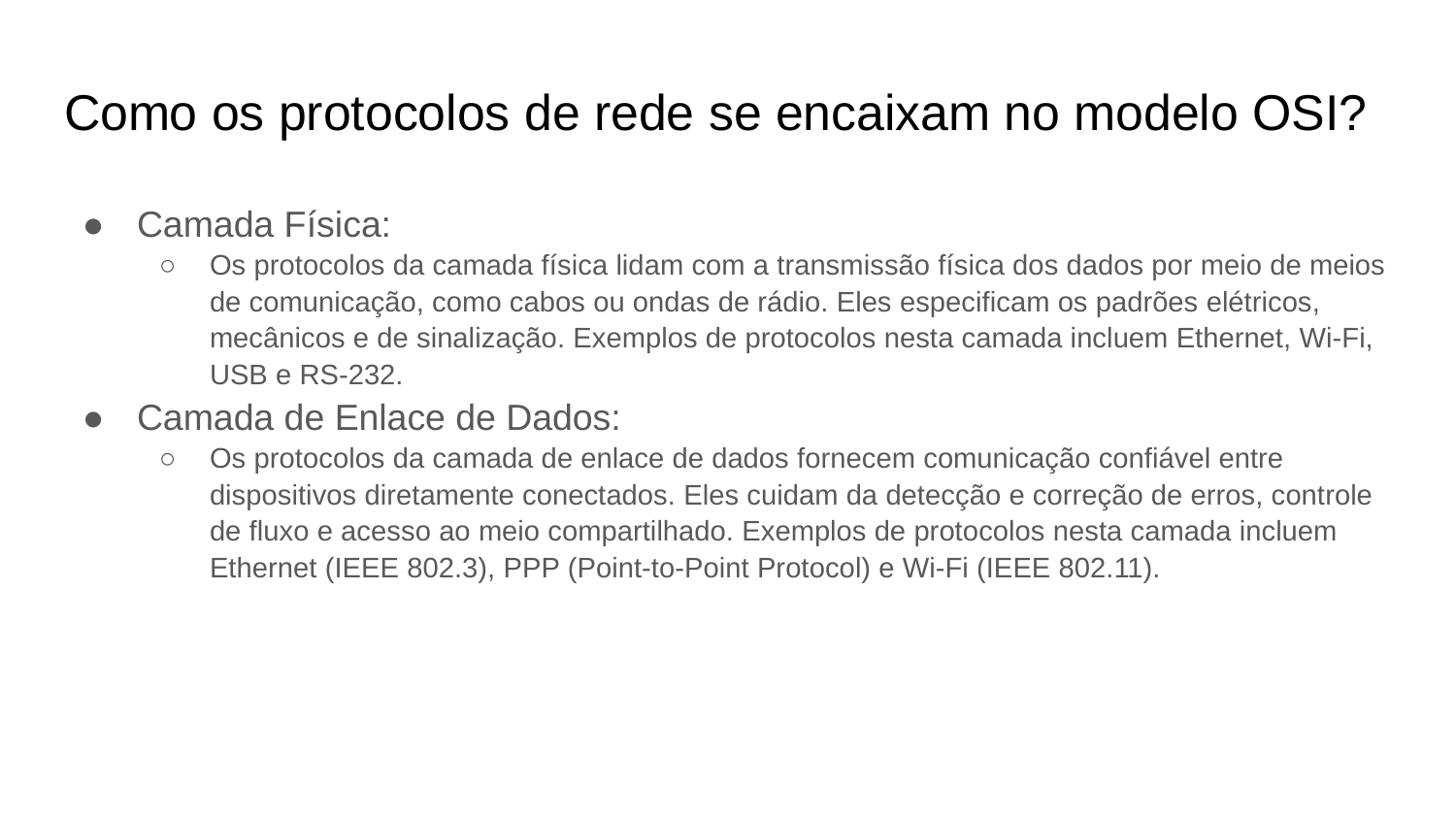

# Como os protocolos de rede se encaixam no modelo OSI?
Camada Física:
Os protocolos da camada física lidam com a transmissão física dos dados por meio de meios de comunicação, como cabos ou ondas de rádio. Eles especificam os padrões elétricos, mecânicos e de sinalização. Exemplos de protocolos nesta camada incluem Ethernet, Wi-Fi, USB e RS-232.
Camada de Enlace de Dados:
Os protocolos da camada de enlace de dados fornecem comunicação confiável entre dispositivos diretamente conectados. Eles cuidam da detecção e correção de erros, controle de fluxo e acesso ao meio compartilhado. Exemplos de protocolos nesta camada incluem Ethernet (IEEE 802.3), PPP (Point-to-Point Protocol) e Wi-Fi (IEEE 802.11).